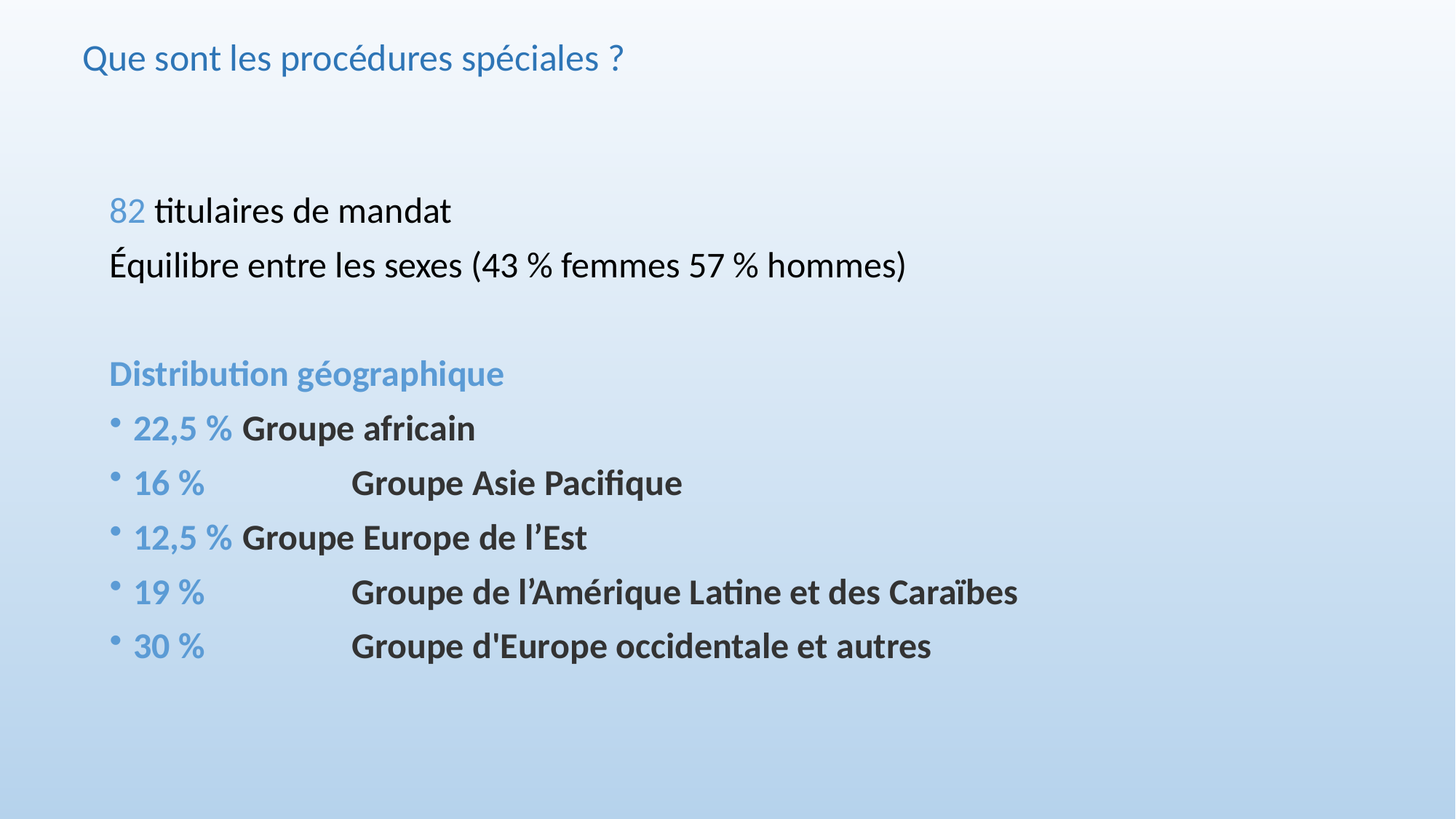

Que sont les procédures spéciales ?
82 titulaires de mandat
Équilibre entre les sexes (43 % femmes 57 % hommes)

Distribution géographique
22,5 % 	Groupe africain
16 %		Groupe Asie Pacifique
12,5 %	Groupe Europe de l’Est
19 %		Groupe de l’Amérique Latine et des Caraïbes
30 %		Groupe d'Europe occidentale et autres